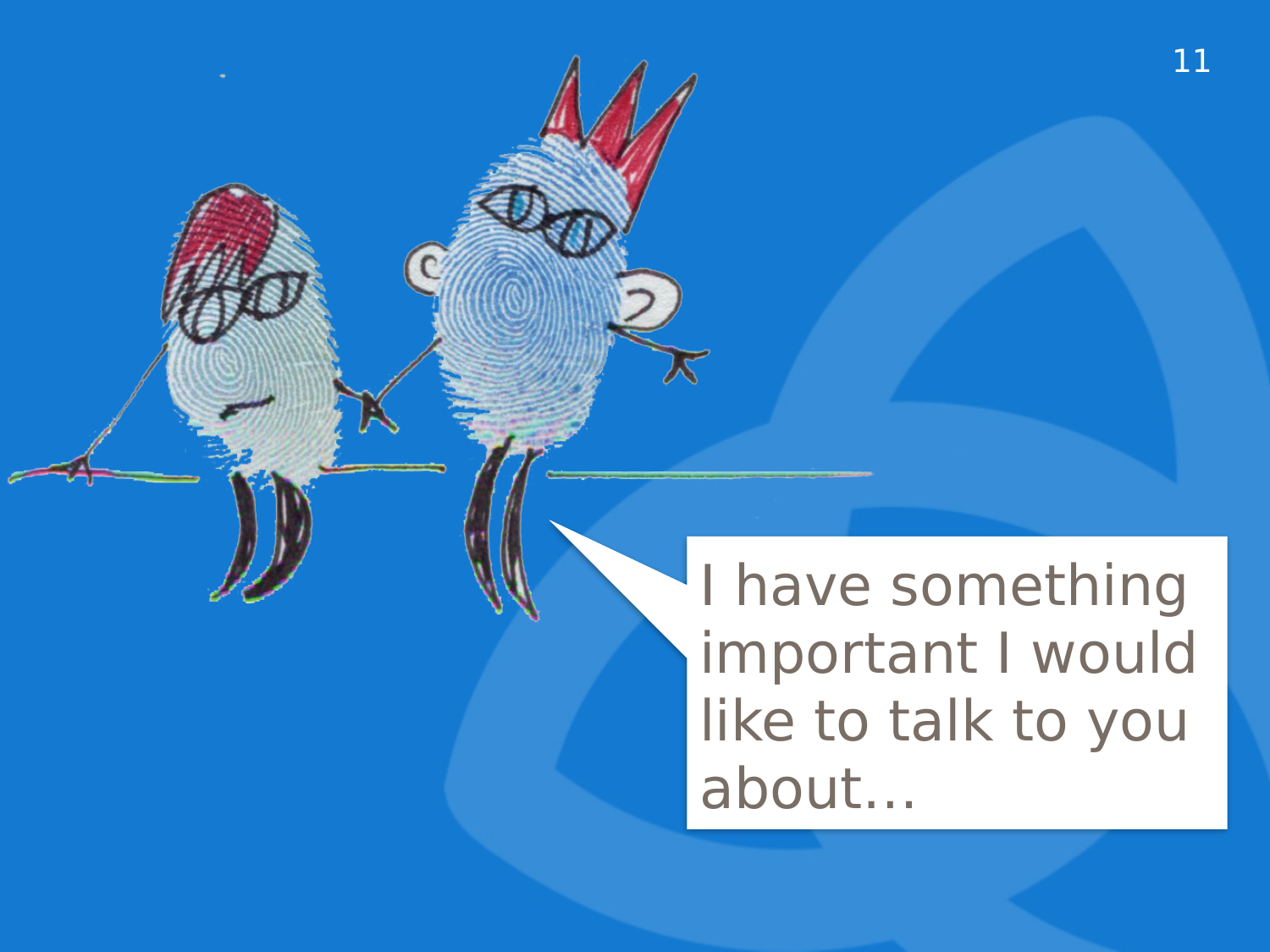

11

I have something important I would like to talk to you about…